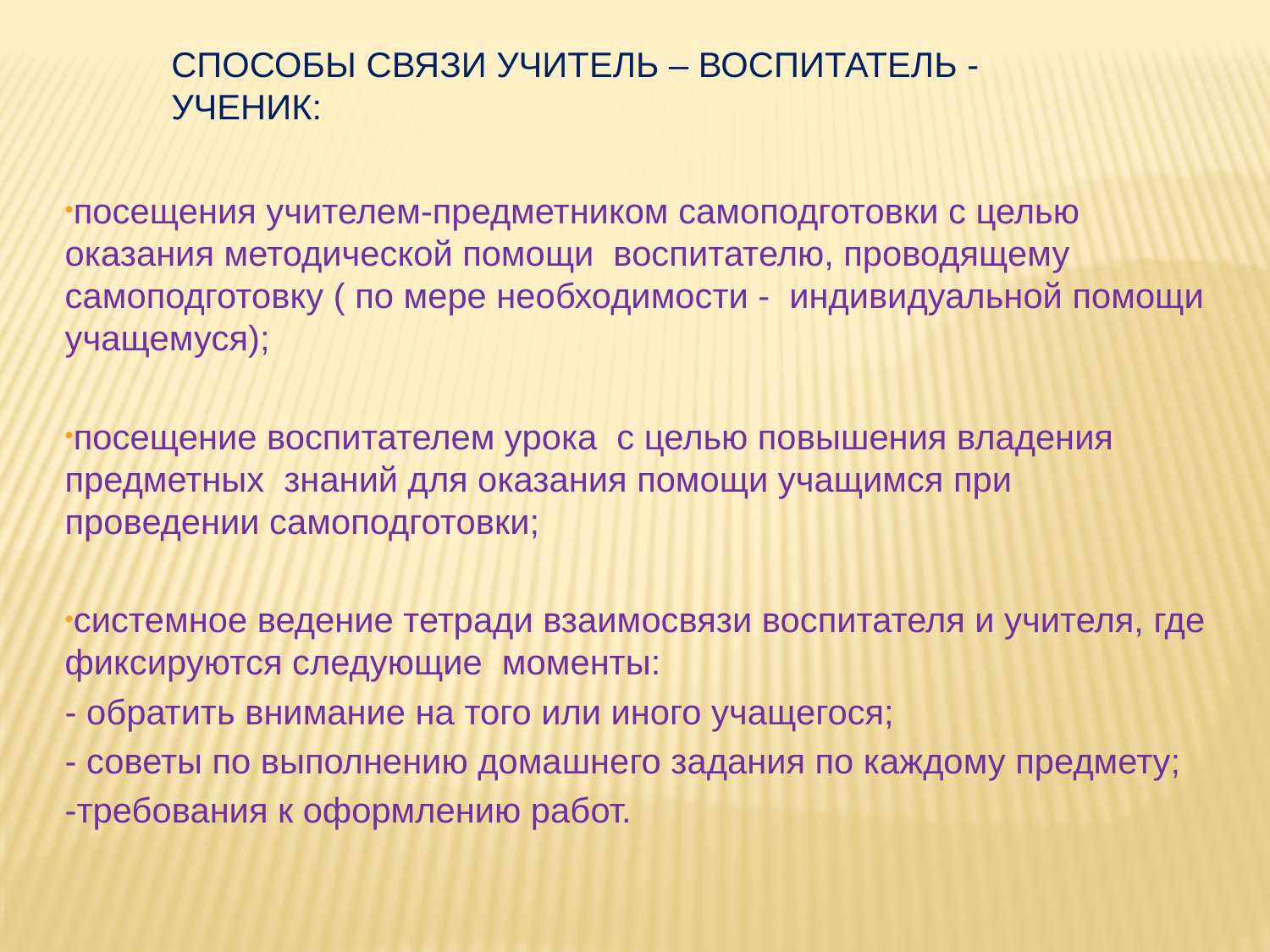

# Способы связи учитель – воспитатель - ученик:
посещения учителем-предметником самоподготовки с целью оказания методической помощи  воспитателю, проводящему самоподготовку ( по мере необходимости -  индивидуальной помощи учащемуся);

посещение воспитателем урока  с целью повышения владения предметных  знаний для оказания помощи учащимся при проведении самоподготовки;

системное ведение тетради взаимосвязи воспитателя и учителя, где фиксируются следующие  моменты:
- обратить внимание на того или иного учащегося;
- советы по выполнению домашнего задания по каждому предмету;
-требования к оформлению работ.